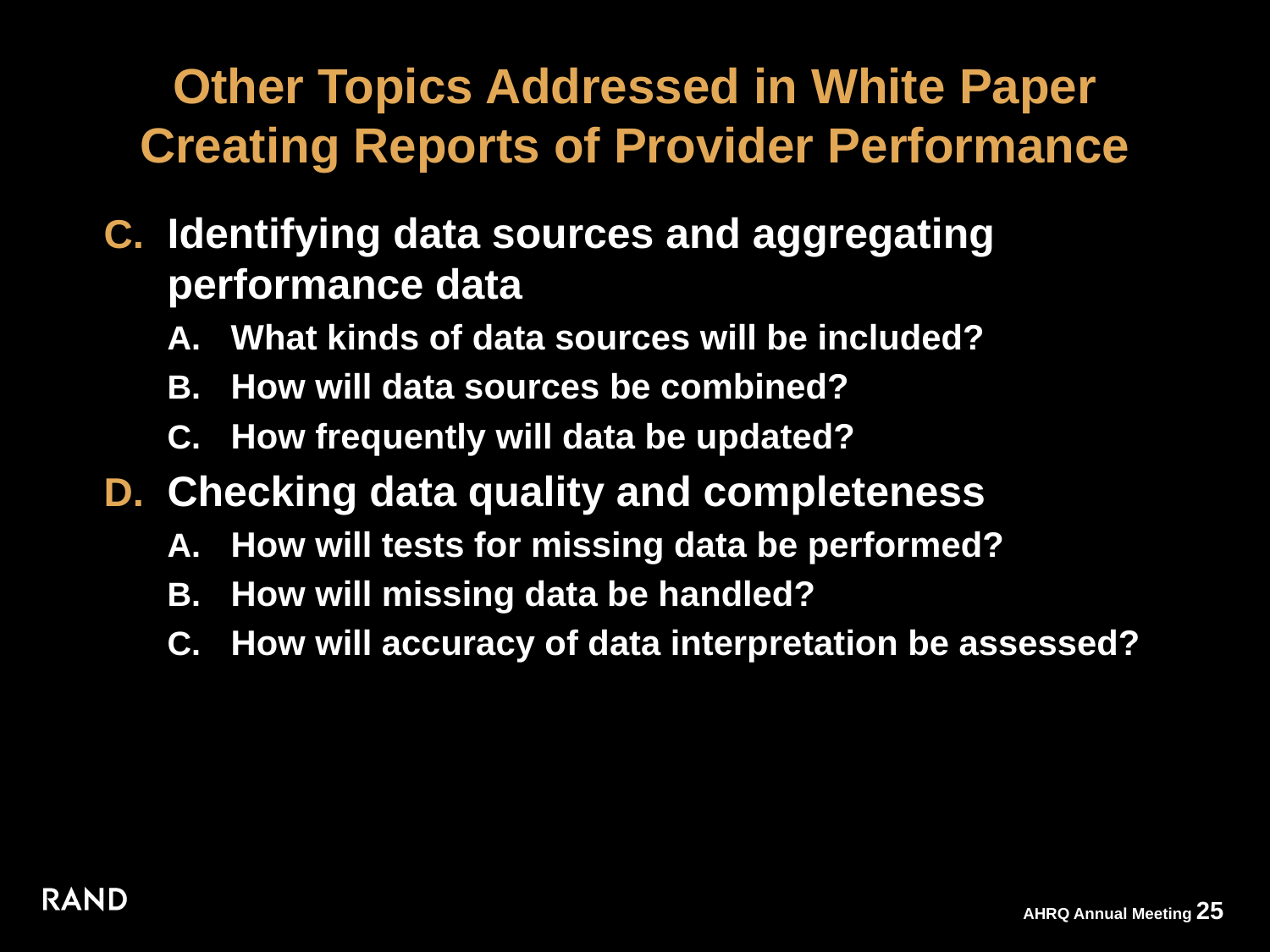

# Other Topics Addressed in White Paper Creating Reports of Provider Performance
Identifying data sources and aggregating performance data
What kinds of data sources will be included?
How will data sources be combined?
How frequently will data be updated?
Checking data quality and completeness
How will tests for missing data be performed?
How will missing data be handled?
How will accuracy of data interpretation be assessed?